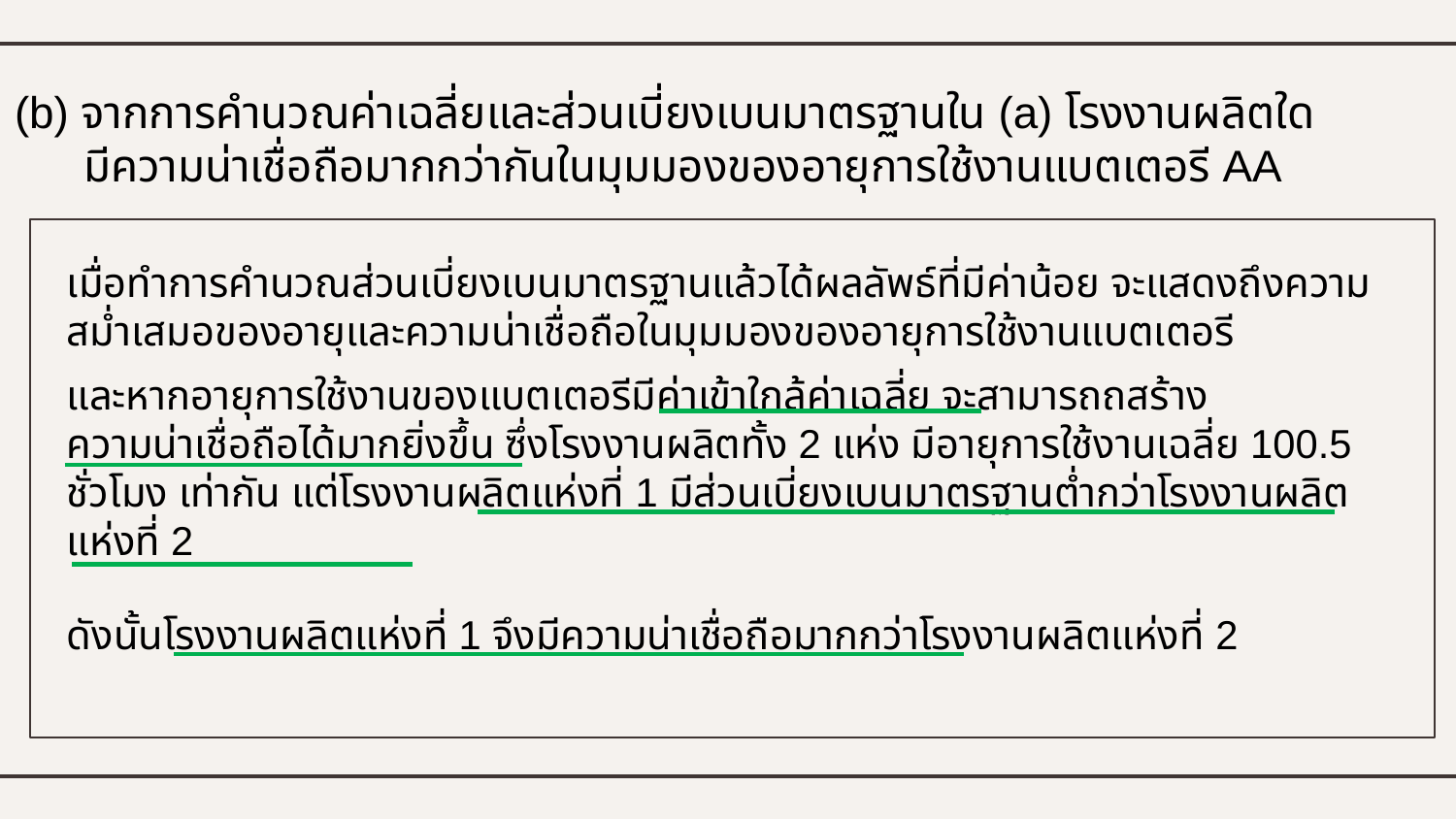

(b) จากการคำนวณค่าเฉลี่ยและส่วนเบี่ยงเบนมาตรฐานใน (a) โรงงานผลิตใด
 มีความน่าเชื่อถือมากกว่ากันในมุมมองของอายุการใช้งานแบตเตอรี AA

เมื่อทำการคำนวณส่วนเบี่ยงเบนมาตรฐานแล้วได้ผลลัพธ์ที่มีค่าน้อย จะแสดงถึงความสม่ำเสมอของอายุและความน่าเชื่อถือในมุมมองของอายุการใช้งานแบตเตอรี
และหากอายุการใช้งานของแบตเตอรีมีค่าเข้าใกล้ค่าเฉลี่ย จะสามารถถสร้าง
ความน่าเชื่อถือได้มากยิ่งขึ้น ซึ่งโรงงานผลิตทั้ง 2 แห่ง มีอายุการใช้งานเฉลี่ย 100.5 ชั่วโมง เท่ากัน แต่โรงงานผลิตแห่งที่ 1 มีส่วนเบี่ยงเบนมาตรฐานต่ำกว่าโรงงานผลิตแห่งที่ 2
ดังนั้นโรงงานผลิตแห่งที่ 1 จึงมีความน่าเชื่อถือมากกว่าโรงงานผลิตแห่งที่ 2